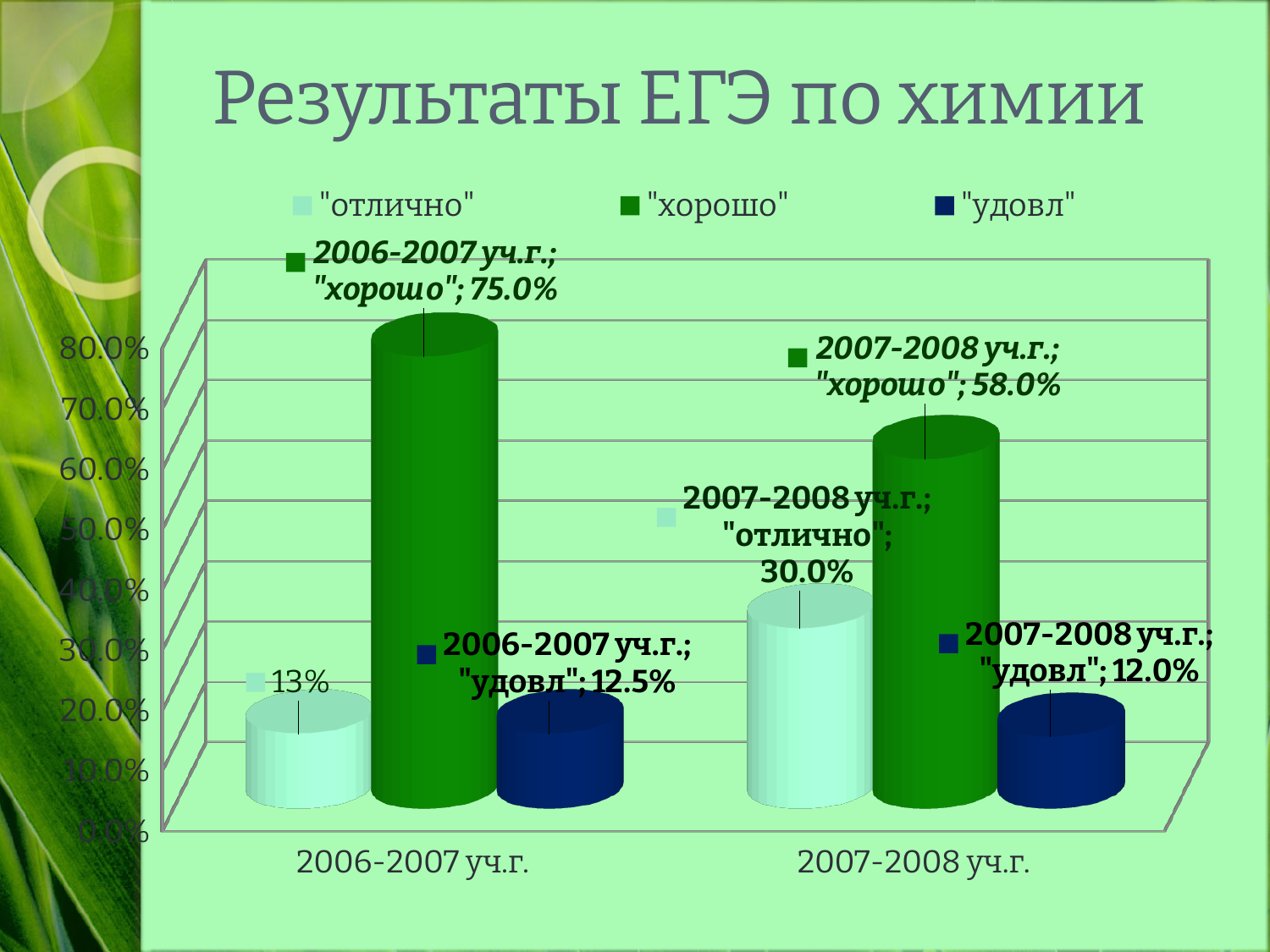

# Результаты ЕГЭ по химии

[unsupported chart]